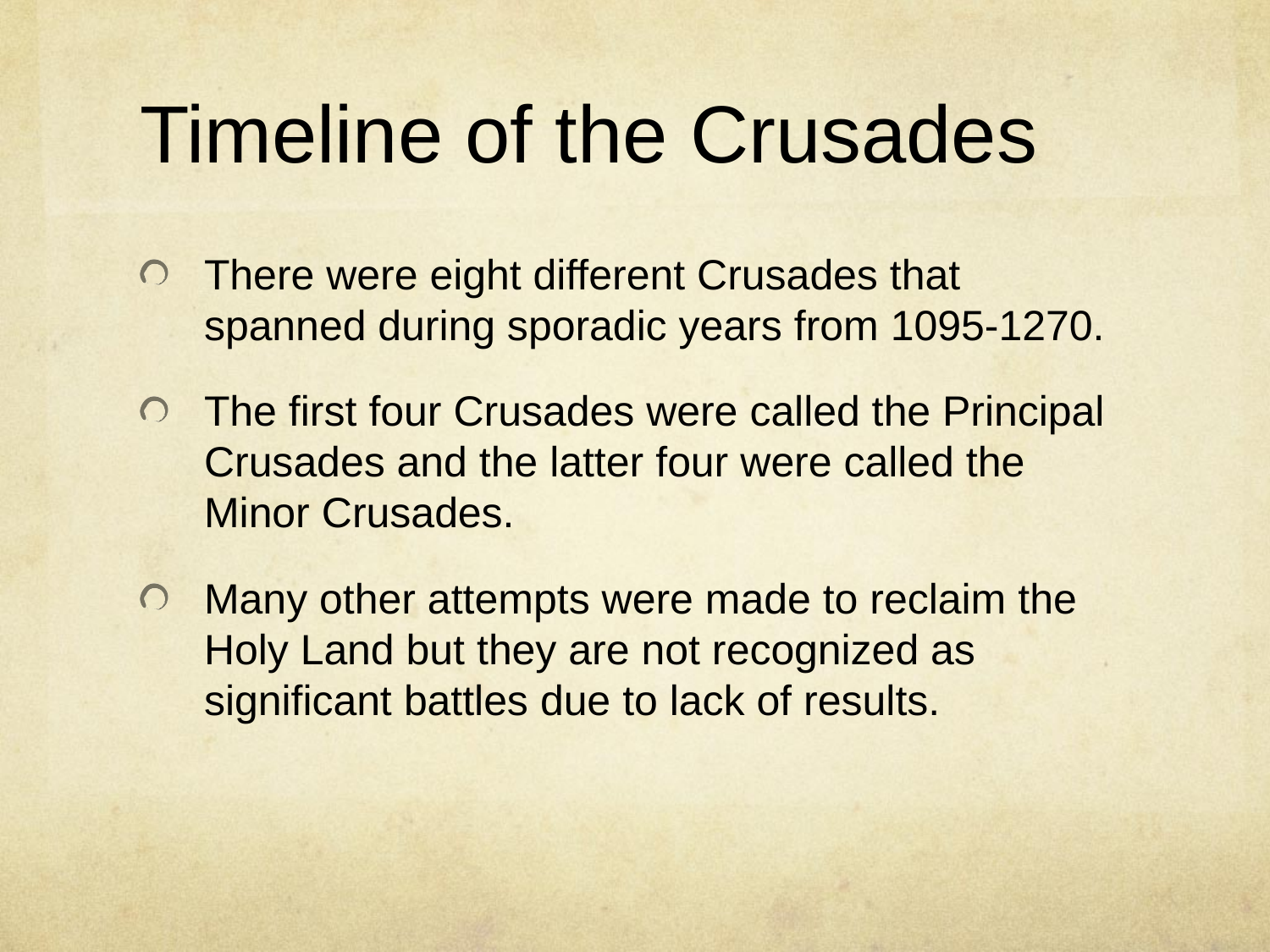

# Timeline of the Crusades
There were eight different Crusades that spanned during sporadic years from 1095-1270.
The first four Crusades were called the Principal Crusades and the latter four were called the Minor Crusades.
Many other attempts were made to reclaim the Holy Land but they are not recognized as significant battles due to lack of results.